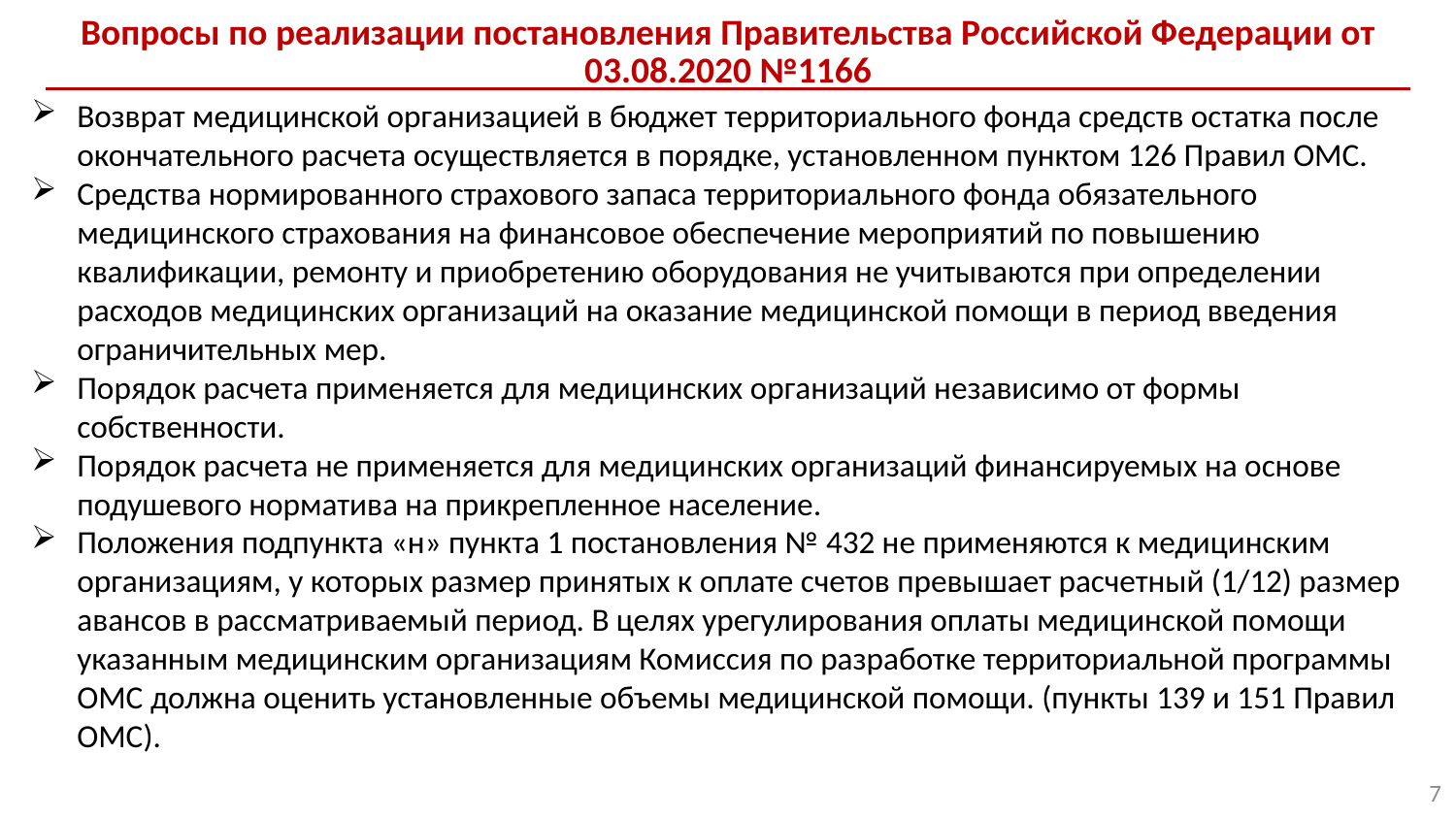

# Вопросы по реализации постановления Правительства Российской Федерации от 03.08.2020 №1166
Возврат медицинской организацией в бюджет территориального фонда средств остатка после окончательного расчета осуществляется в порядке, установленном пунктом 126 Правил ОМС.
Средства нормированного страхового запаса территориального фонда обязательного медицинского страхования на финансовое обеспечение мероприятий по повышению квалификации, ремонту и приобретению оборудования не учитываются при определении расходов медицинских организаций на оказание медицинской помощи в период введения ограничительных мер.
Порядок расчета применяется для медицинских организаций независимо от формы собственности.
Порядок расчета не применяется для медицинских организаций финансируемых на основе подушевого норматива на прикрепленное население.
Положения подпункта «н» пункта 1 постановления № 432 не применяются к медицинским организациям, у которых размер принятых к оплате счетов превышает расчетный (1/12) размер авансов в рассматриваемый период. В целях урегулирования оплаты медицинской помощи указанным медицинским организациям Комиссия по разработке территориальной программы ОМС должна оценить установленные объемы медицинской помощи. (пункты 139 и 151 Правил ОМС).
7